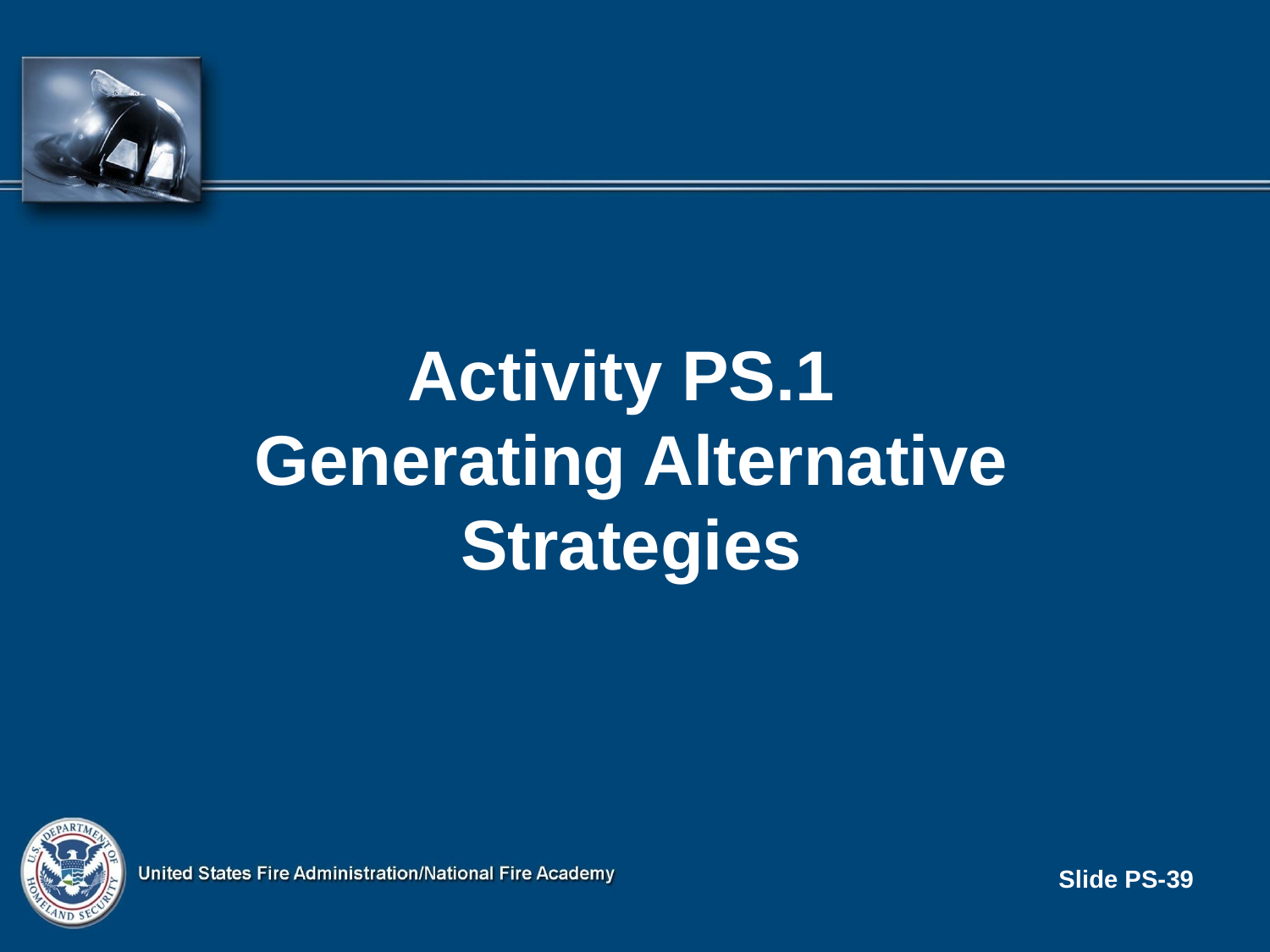

Activity PS.1
Generating Alternative Strategies
Slide PS-39